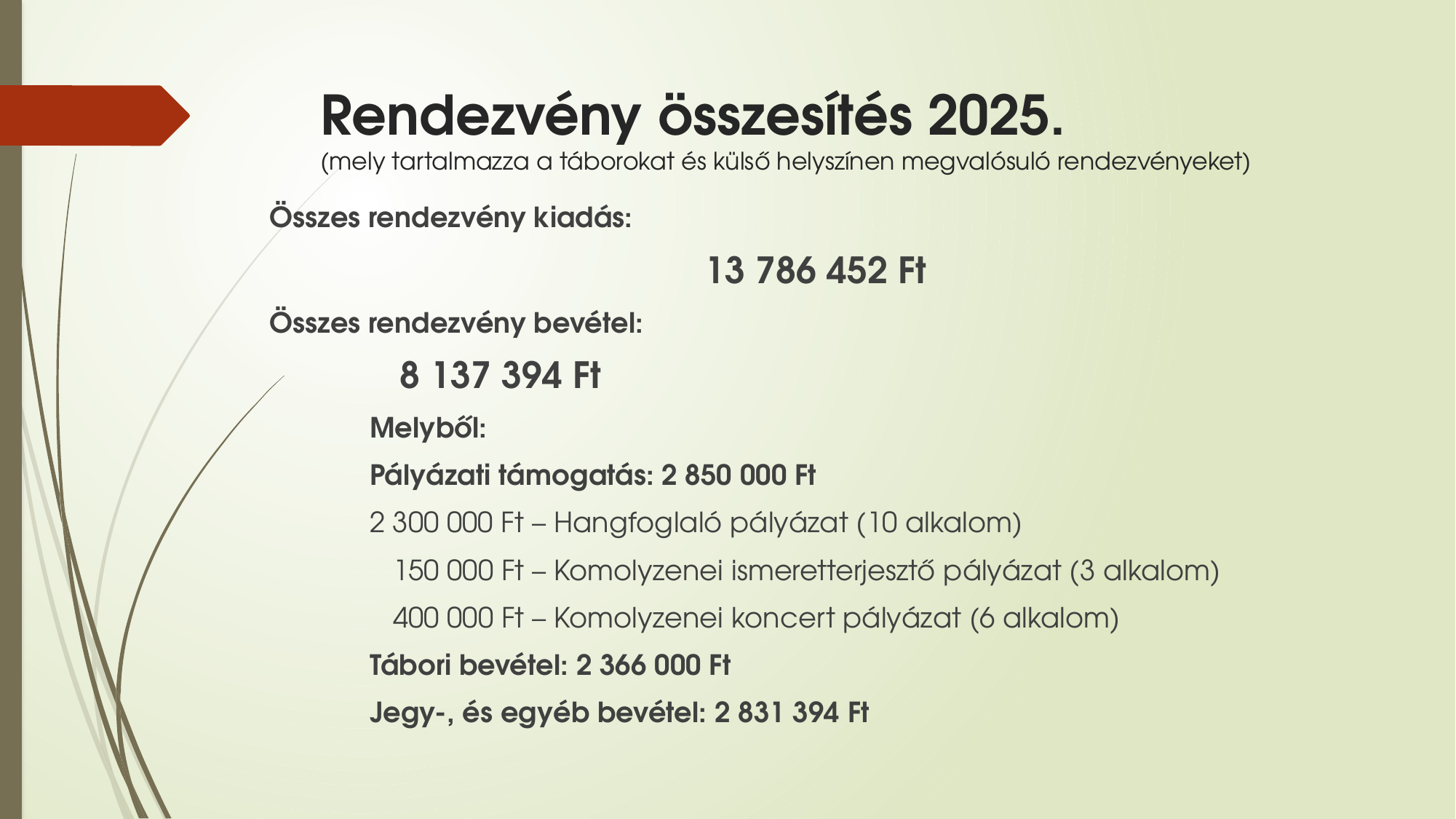

# Rendezvény összesítés 2025. (mely tartalmazza a táborokat és külső helyszínen megvalósuló rendezvényeket)
Összes rendezvény kiadás:
13 786 452 Ft
Összes rendezvény bevétel:
								   8 137 394 Ft
	Melyből:
		Pályázati támogatás: 2 850 000 Ft
			2 300 000 Ft – Hangfoglaló pályázat (10 alkalom)
			   150 000 Ft – Komolyzenei ismeretterjesztő pályázat (3 alkalom)
			   400 000 Ft – Komolyzenei koncert pályázat (6 alkalom)
		Tábori bevétel: 2 366 000 Ft
		Jegy-, és egyéb bevétel: 2 831 394 Ft